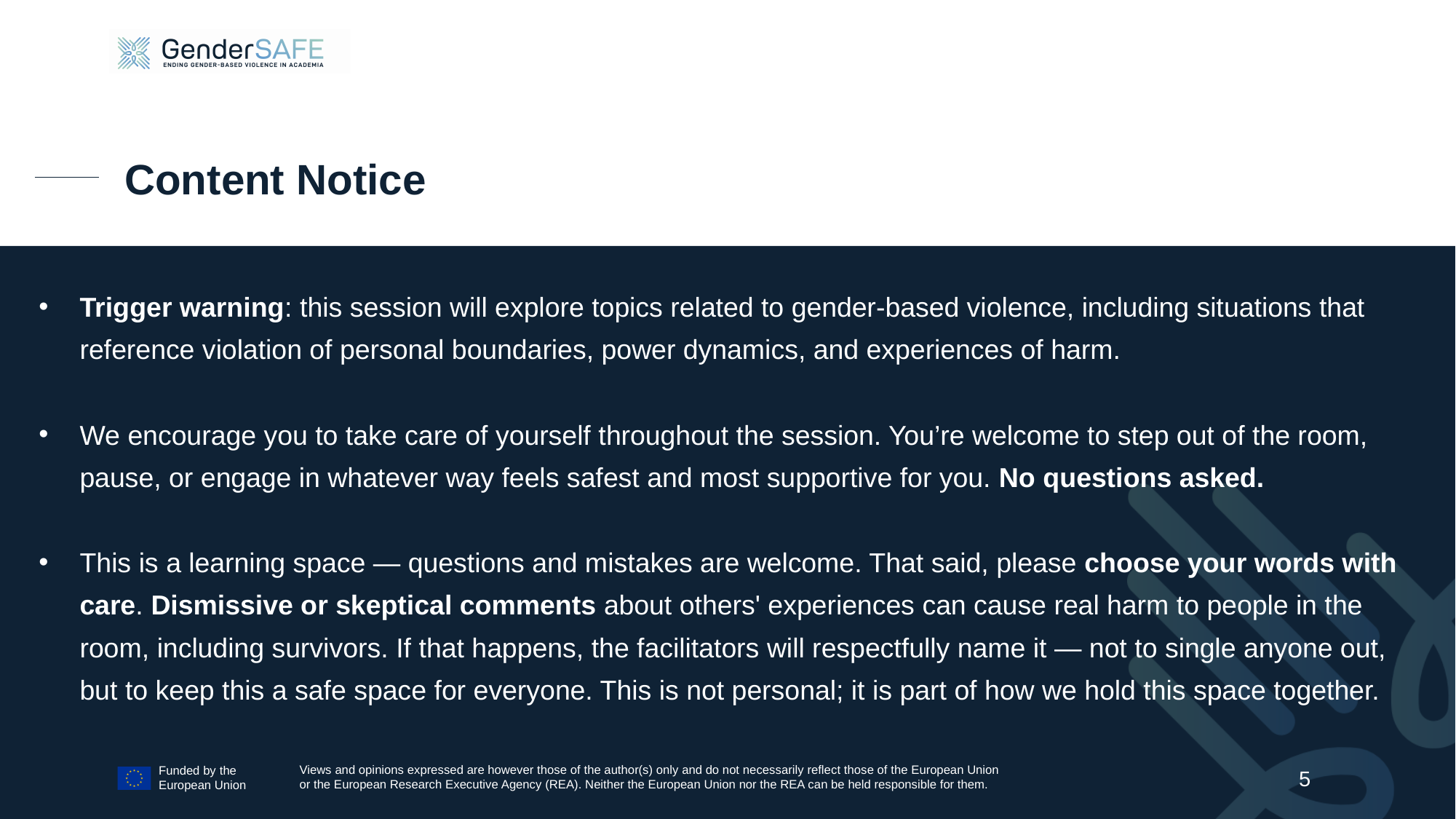

# Content Notice

Trigger warning: this session will explore topics related to gender-based violence, including situations that reference violation of personal boundaries, power dynamics, and experiences of harm.

We encourage you to take care of yourself throughout the session. You’re welcome to step out of the room, pause, or engage in whatever way feels safest and most supportive for you. No questions asked.

This is a learning space — questions and mistakes are welcome. That said, please choose your words with care. Dismissive or skeptical comments about others' experiences can cause real harm to people in the room, including survivors. If that happens, the facilitators will respectfully name it — not to single anyone out, but to keep this a safe space for everyone. This is not personal; it is part of how we hold this space together.